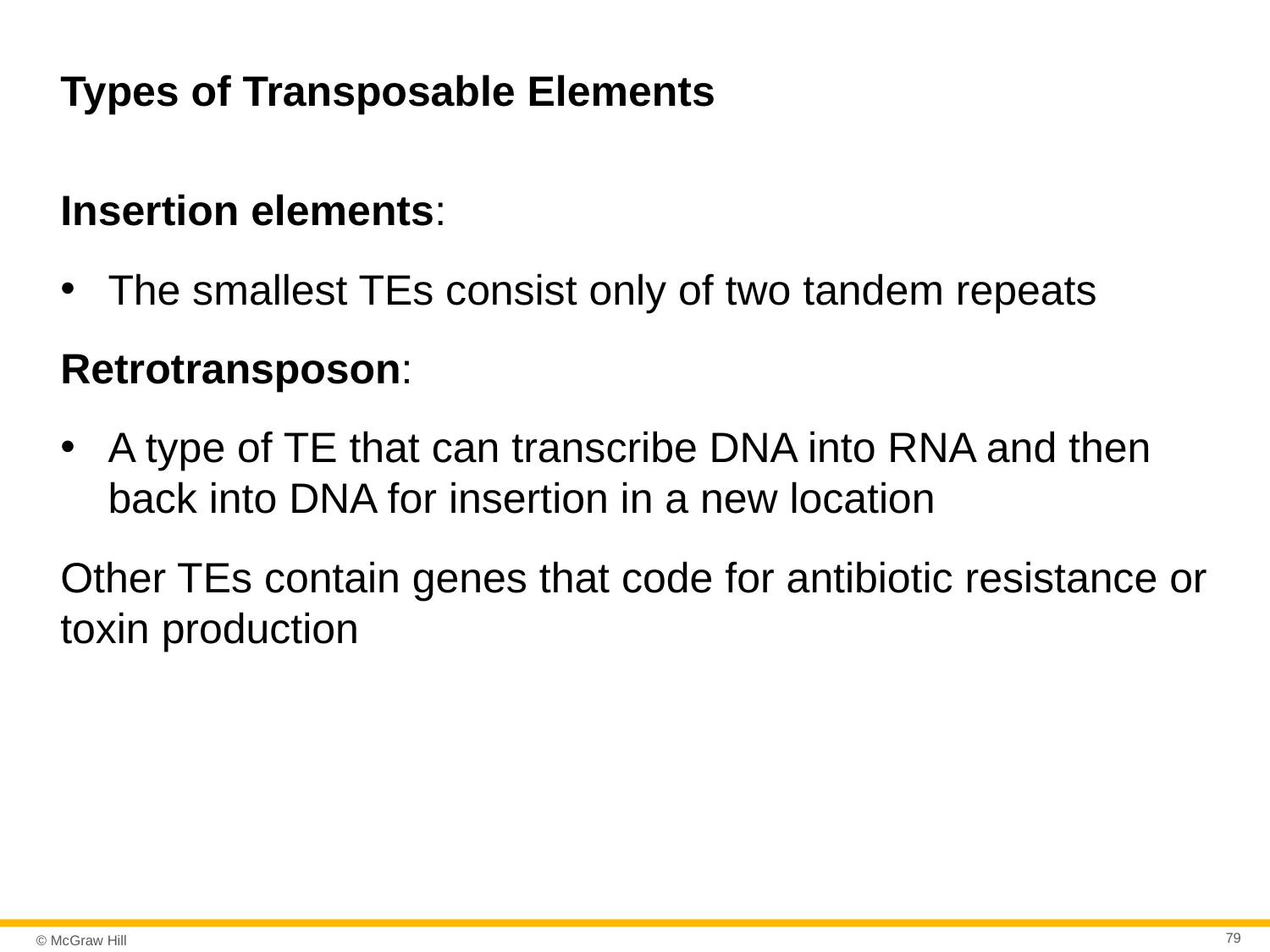

# Types of Transposable Elements
Insertion elements:
The smallest TEs consist only of two tandem repeats
Retrotransposon:
A type of TE that can transcribe DNA into RNA and then back into DNA for insertion in a new location
Other TEs contain genes that code for antibiotic resistance or toxin production